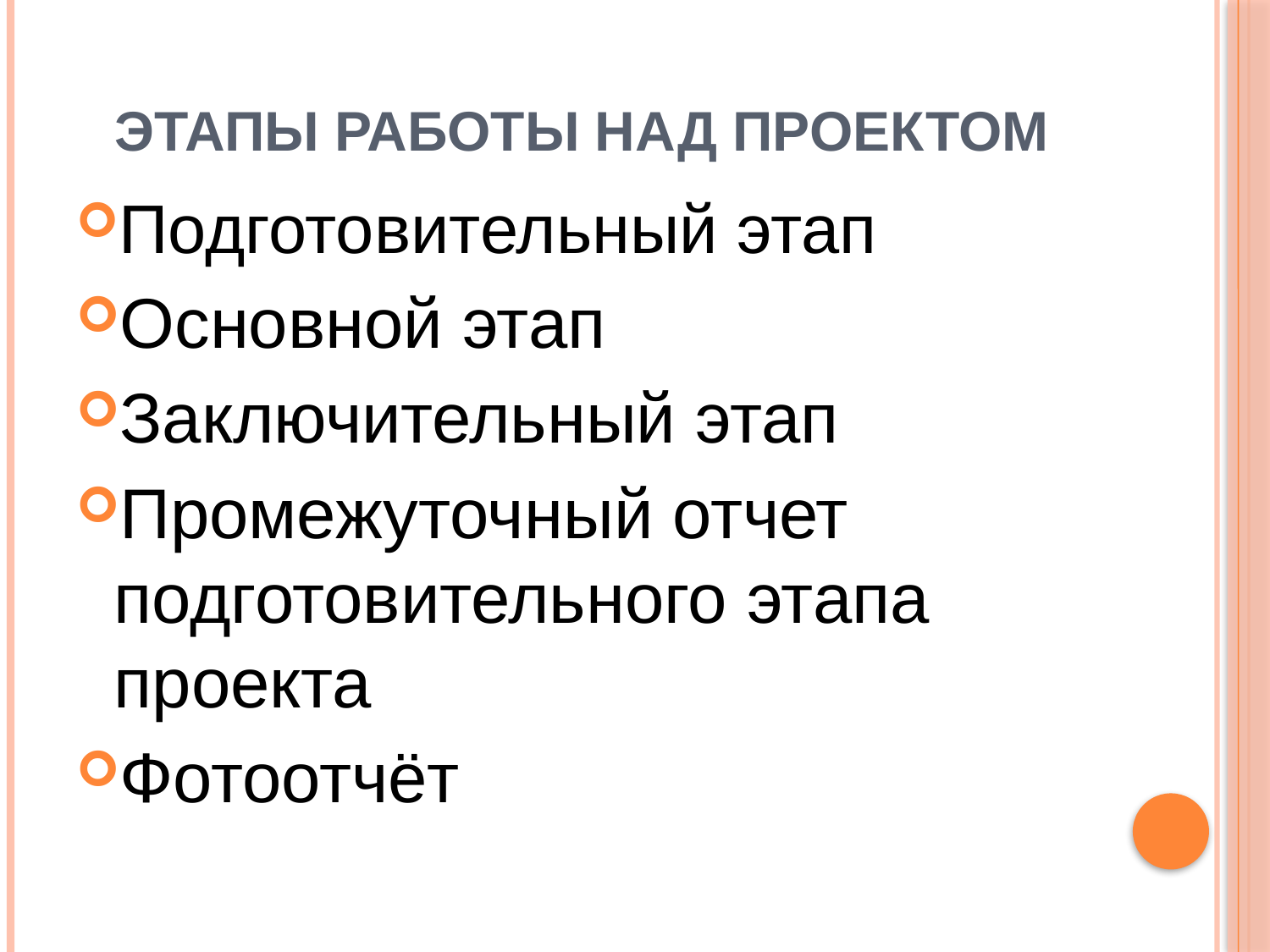

# Этапы работы над проектом
Подготовительный этап
Основной этап
Заключительный этап
Промежуточный отчет подготовительного этапа проекта
Фотоотчёт